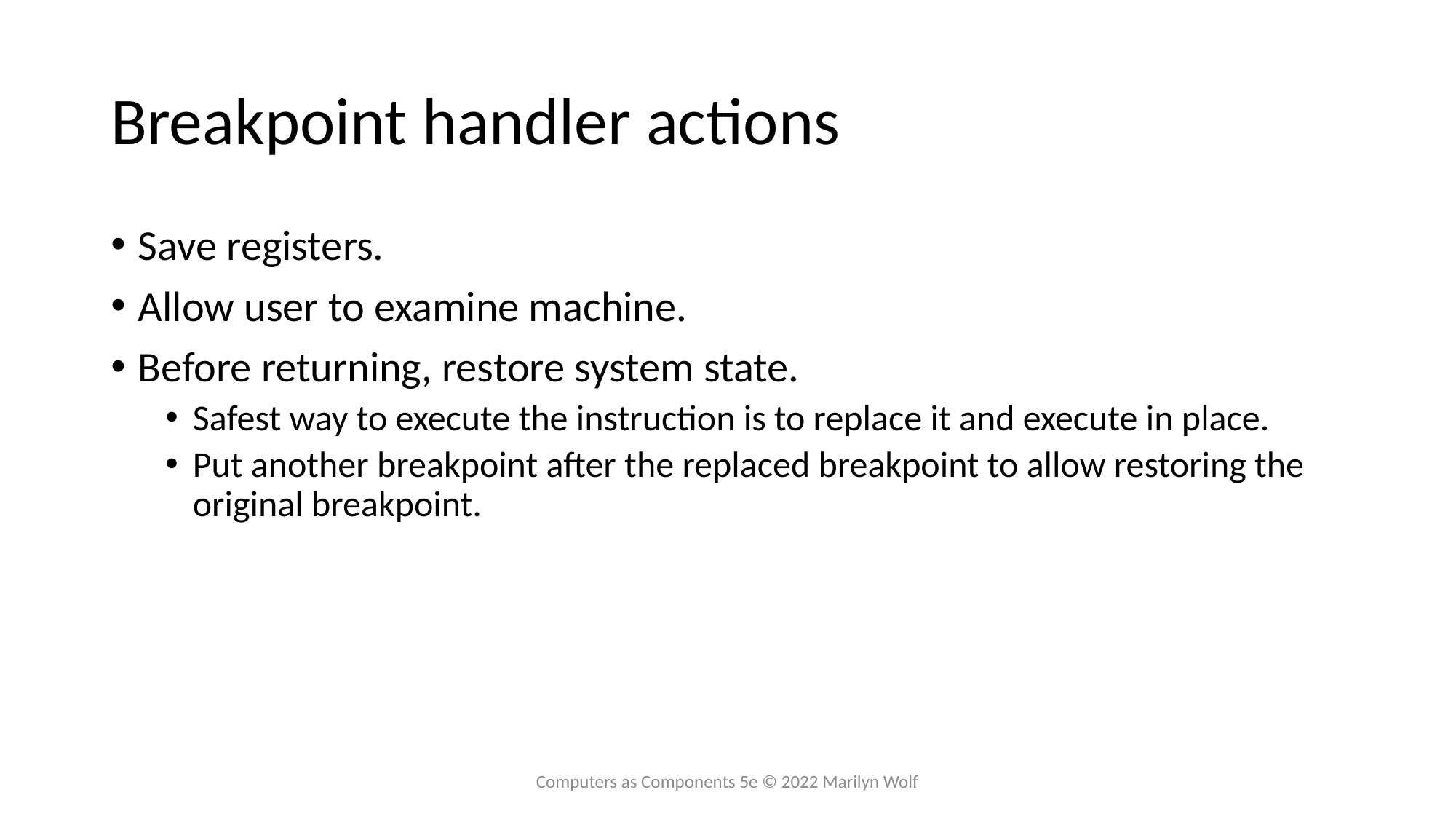

# Breakpoint handler actions
Save registers.
Allow user to examine machine.
Before returning, restore system state.
Safest way to execute the instruction is to replace it and execute in place.
Put another breakpoint after the replaced breakpoint to allow restoring the original breakpoint.
Computers as Components 5e © 2022 Marilyn Wolf